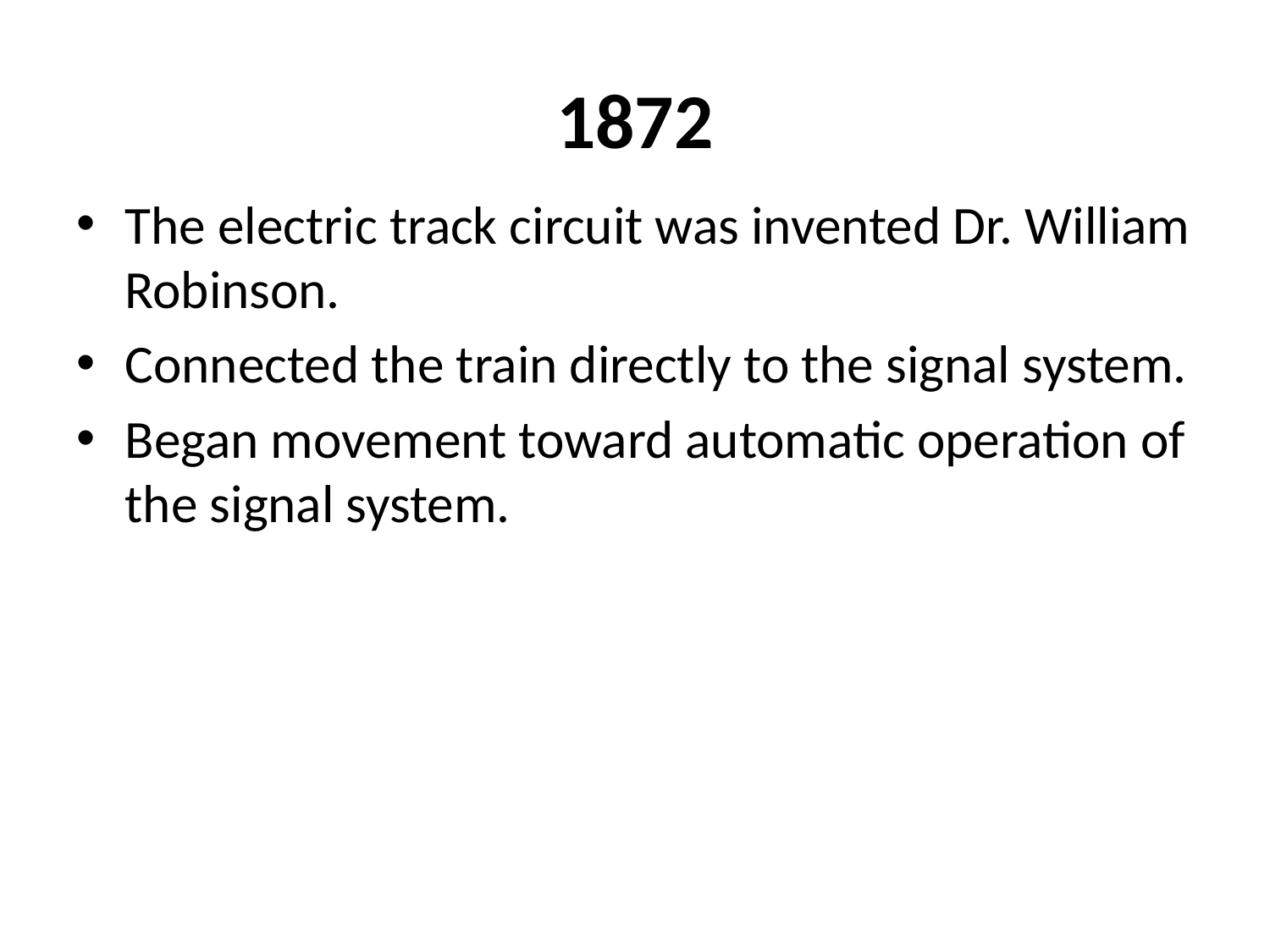

# 1872
The electric track circuit was invented Dr. William Robinson.
Connected the train directly to the signal system.
Began movement toward automatic operation of the signal system.